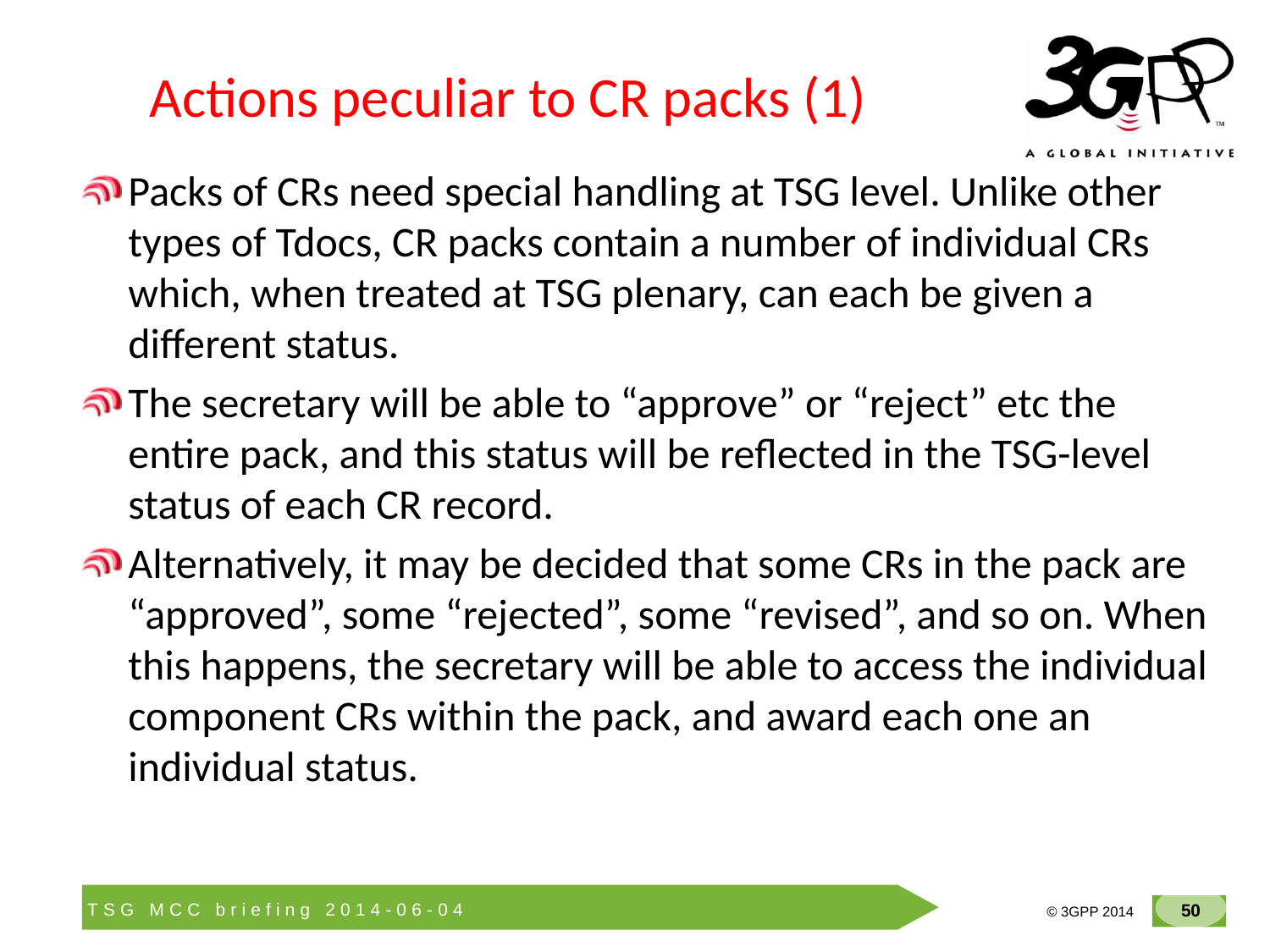

# Actions peculiar to CR packs (1)
Packs of CRs need special handling at TSG level. Unlike other types of Tdocs, CR packs contain a number of individual CRs which, when treated at TSG plenary, can each be given a different status.
The secretary will be able to “approve” or “reject” etc the entire pack, and this status will be reflected in the TSG-level status of each CR record.
Alternatively, it may be decided that some CRs in the pack are “approved”, some “rejected”, some “revised”, and so on. When this happens, the secretary will be able to access the individual component CRs within the pack, and award each one an individual status.